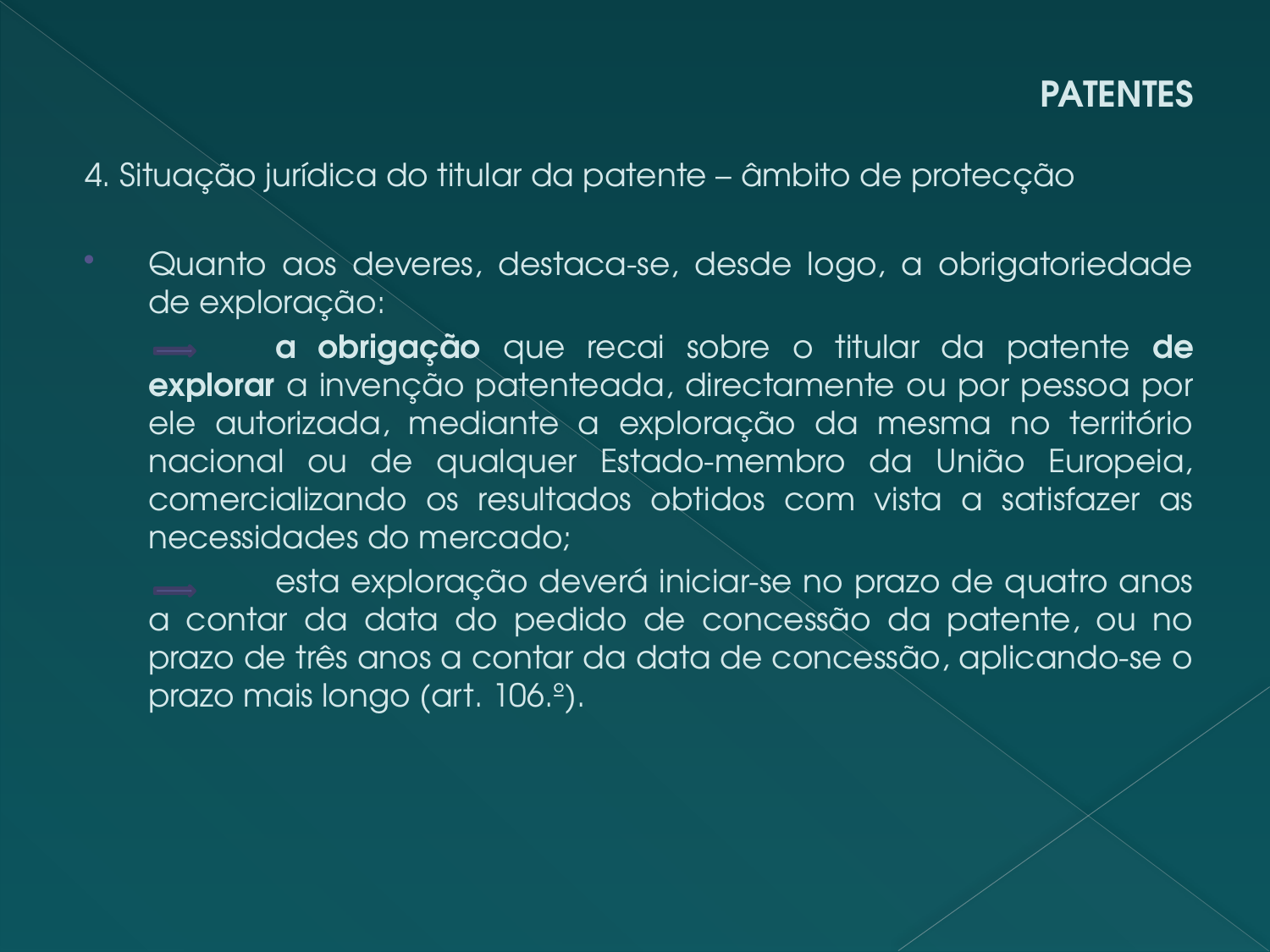

# PATENTES
4. Situação jurídica do titular da patente – âmbito de protecção

Quanto aos deveres, destaca-se, desde logo, a obrigatoriedade de exploração:
		a obrigação que recai sobre o titular da patente de explorar a invenção patenteada, directamente ou por pessoa por ele autorizada, mediante a exploração da mesma no território nacional ou de qualquer Estado-membro da União Europeia, comercializando os resultados obtidos com vista a satisfazer as necessidades do mercado;
		esta exploração deverá iniciar-se no prazo de quatro anos a contar da data do pedido de concessão da patente, ou no prazo de três anos a contar da data de concessão, aplicando-se o prazo mais longo (art. 106.º).